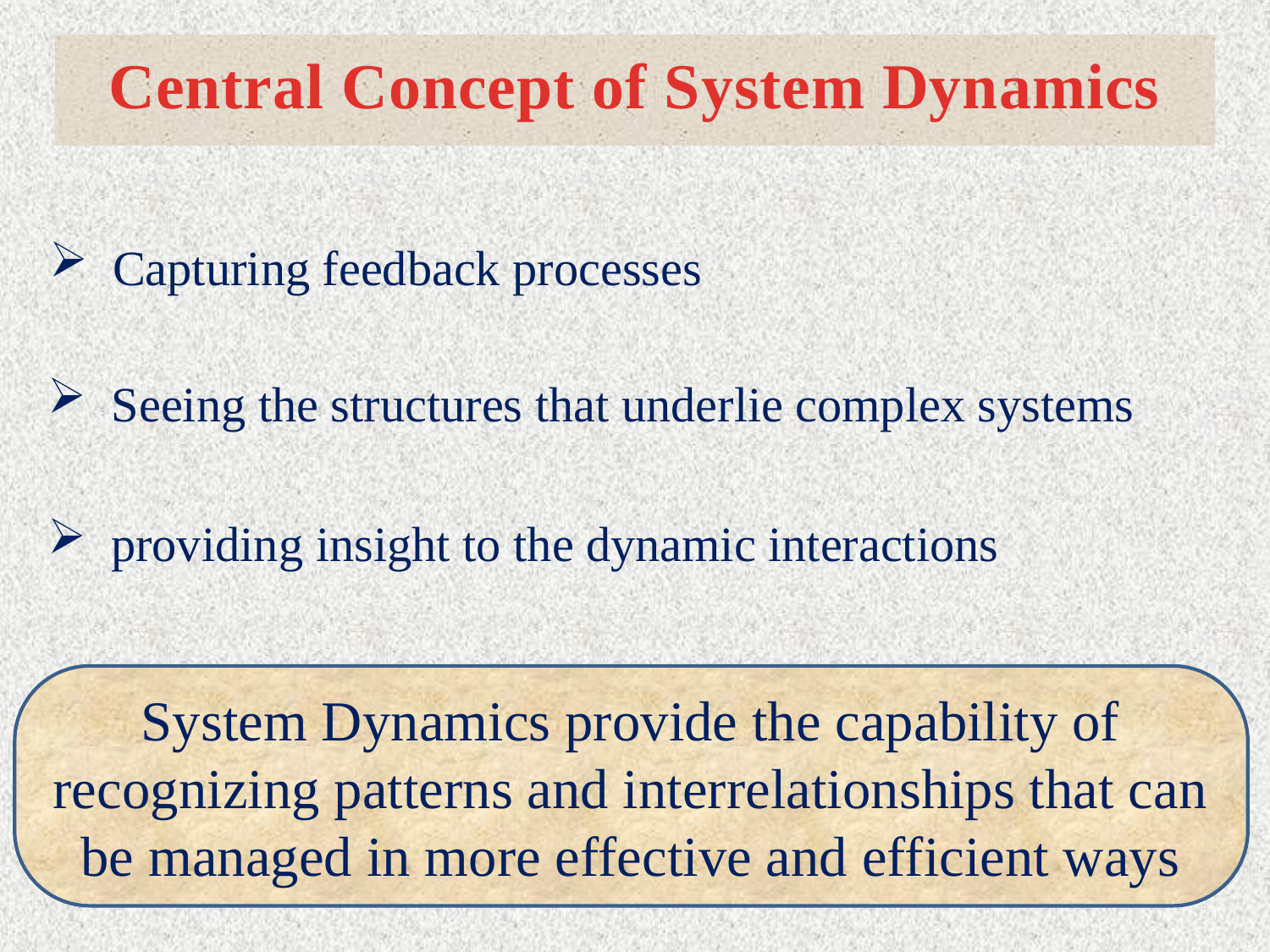

Central Concept of System Dynamics
Capturing feedback processes
Seeing the structures that underlie complex systems
providing insight to the dynamic interactions
System Dynamics provide the capability of recognizing patterns and interrelationships that can be managed in more effective and efficient ways